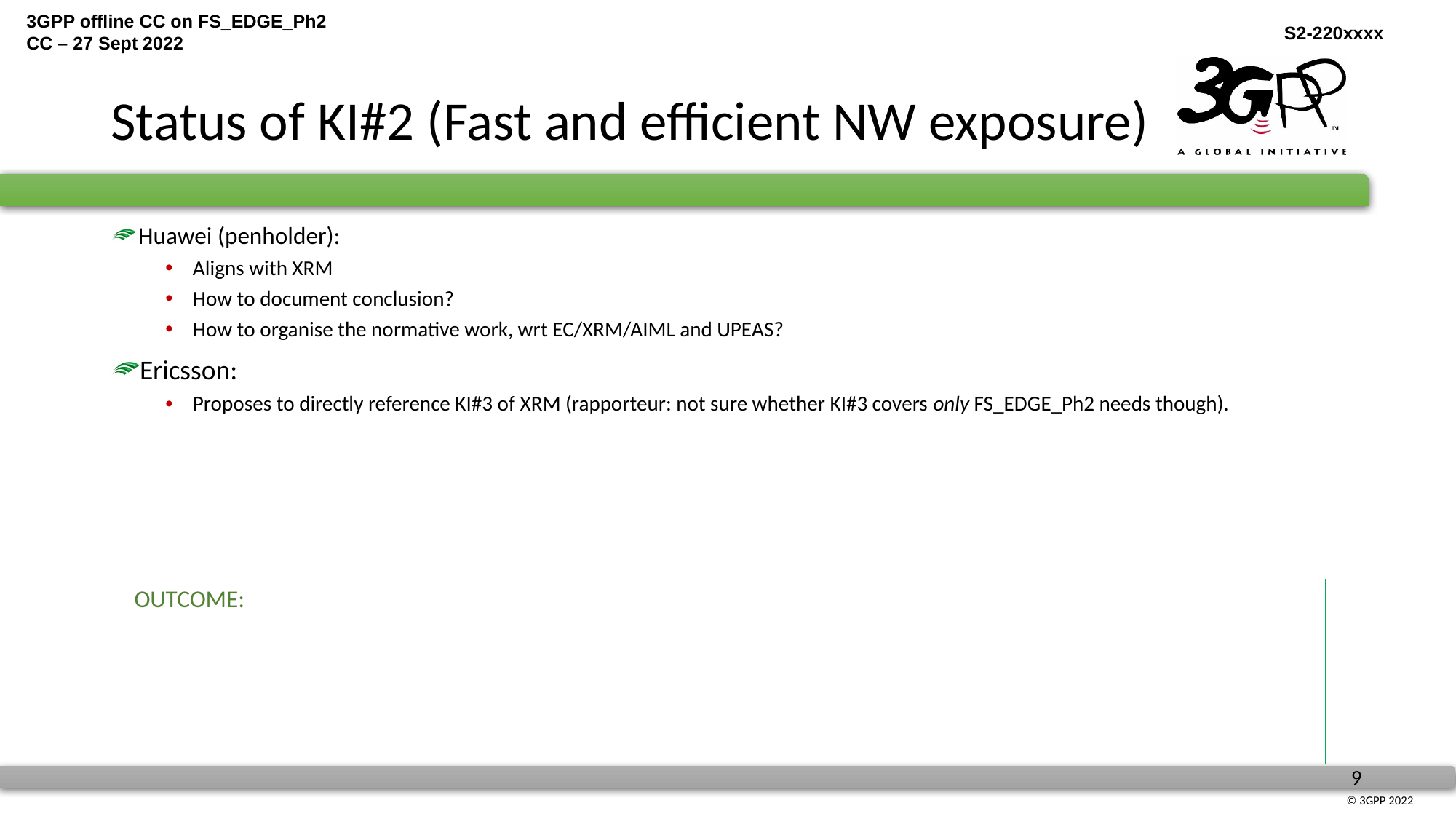

# Status of KI#2 (Fast and efficient NW exposure)
Huawei (penholder):
Aligns with XRM
How to document conclusion?
How to organise the normative work, wrt EC/XRM/AIML and UPEAS?
Ericsson:
Proposes to directly reference KI#3 of XRM (rapporteur: not sure whether KI#3 covers only FS_EDGE_Ph2 needs though).
OUTCOME: